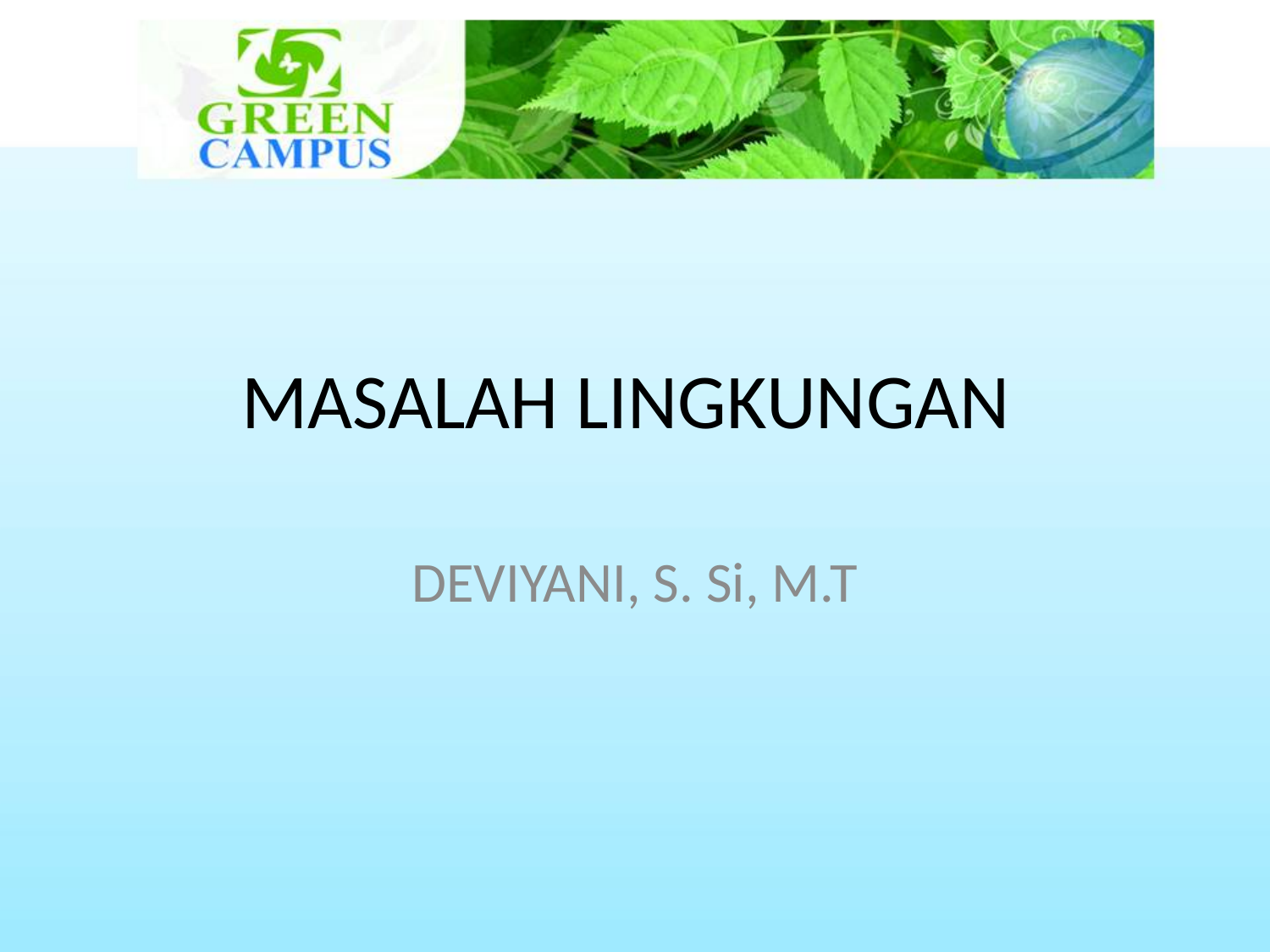

# MASALAH LINGKUNGAN
DEVIYANI, S. Si, M.T